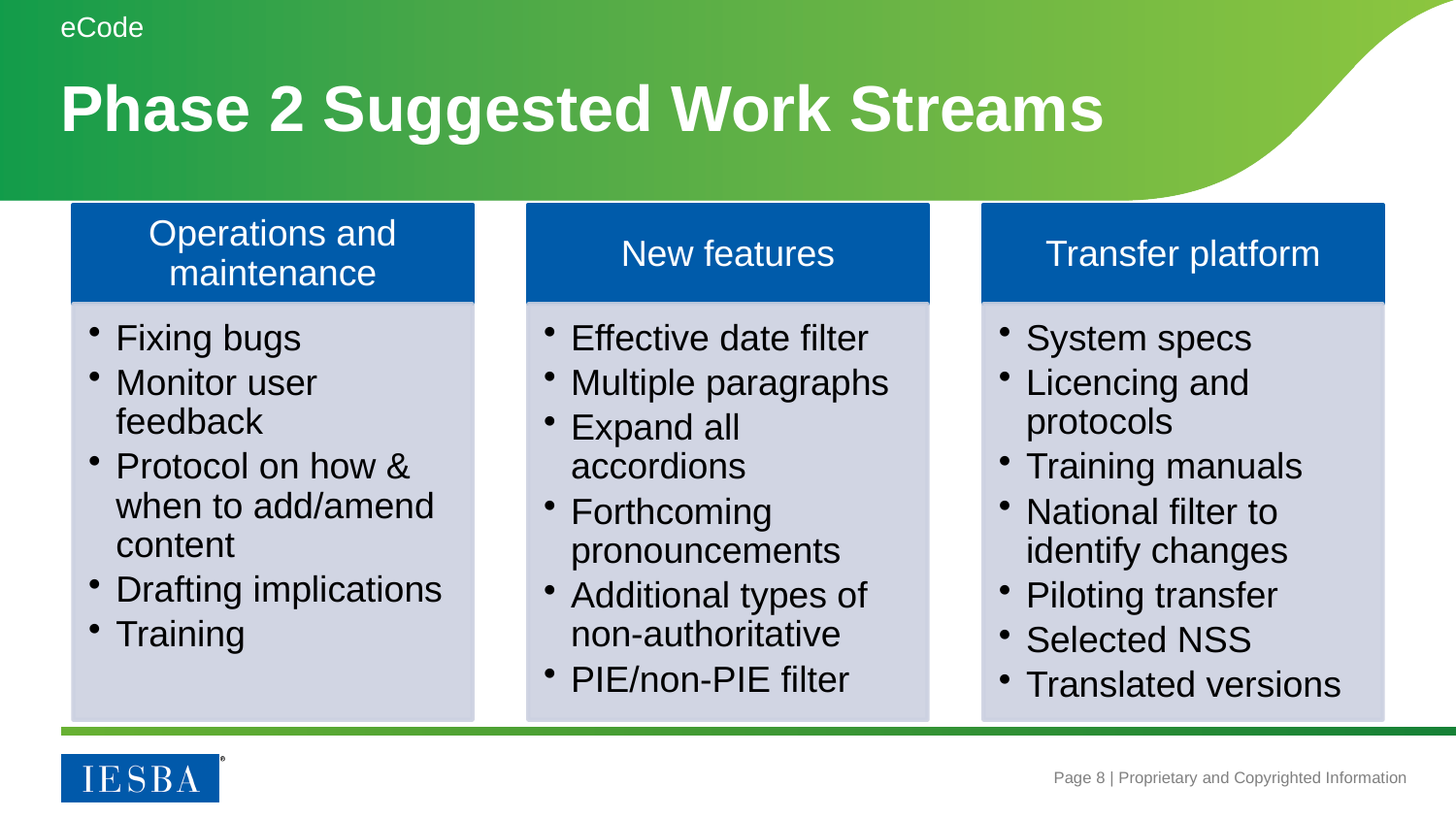

eCode

# Phase 2 Suggested Work Streams
Operations and maintenance
Fixing bugs
Monitor user feedback
Protocol on how & when to add/amend content
Drafting implications
Training
New features
Effective date filter
Multiple paragraphs
Expand all accordions
Forthcoming pronouncements
Additional types of non-authoritative
PIE/non-PIE filter
Transfer platform
System specs
Licencing and protocols
Training manuals
National filter to identify changes
Piloting transfer
Selected NSS
Translated versions